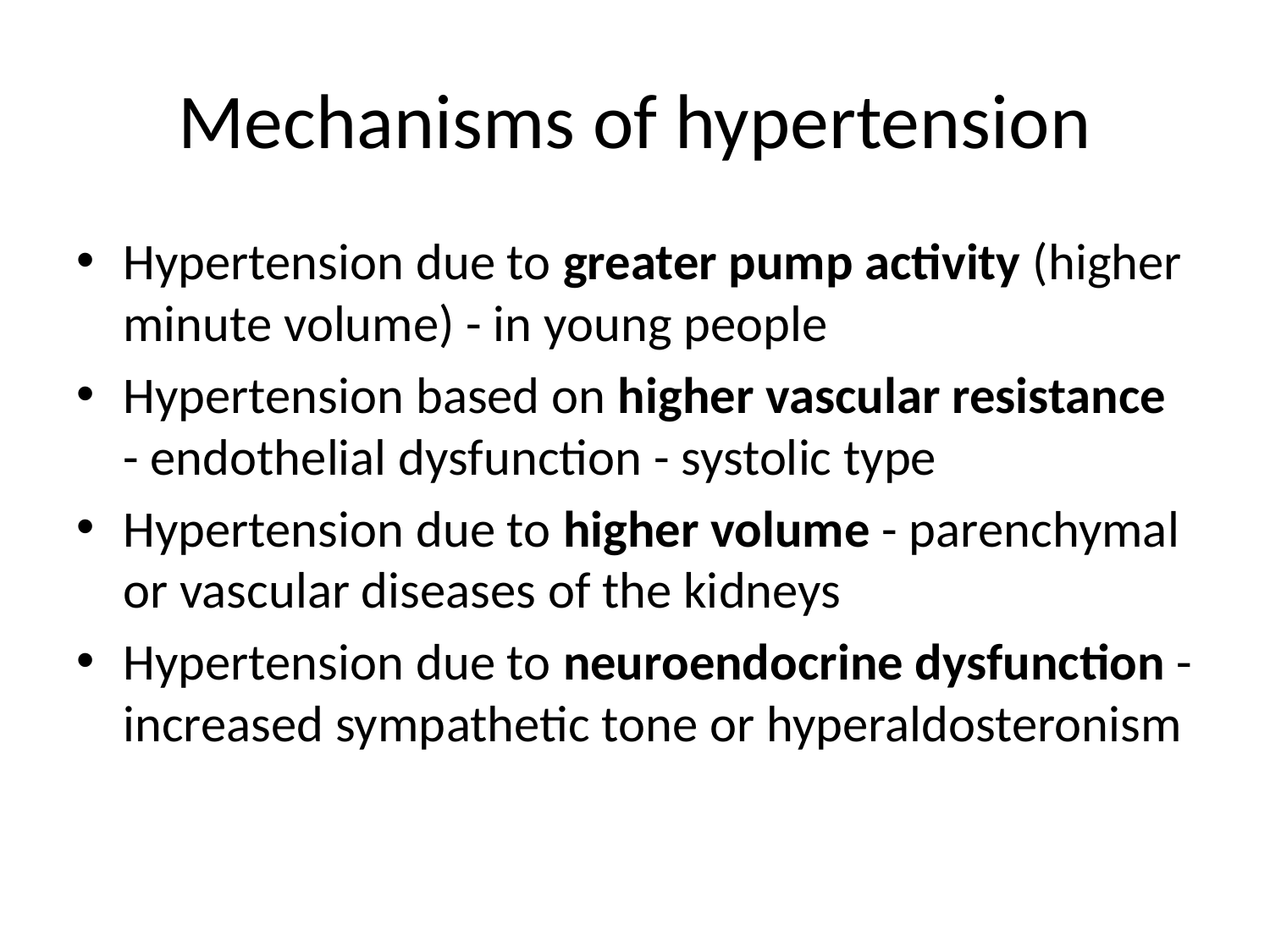

# Mechanisms of hypertension
Hypertension due to greater pump activity (higher minute volume) - in young people
Hypertension based on higher vascular resistance - endothelial dysfunction - systolic type
Hypertension due to higher volume - parenchymal or vascular diseases of the kidneys
Hypertension due to neuroendocrine dysfunction - increased sympathetic tone or hyperaldosteronism